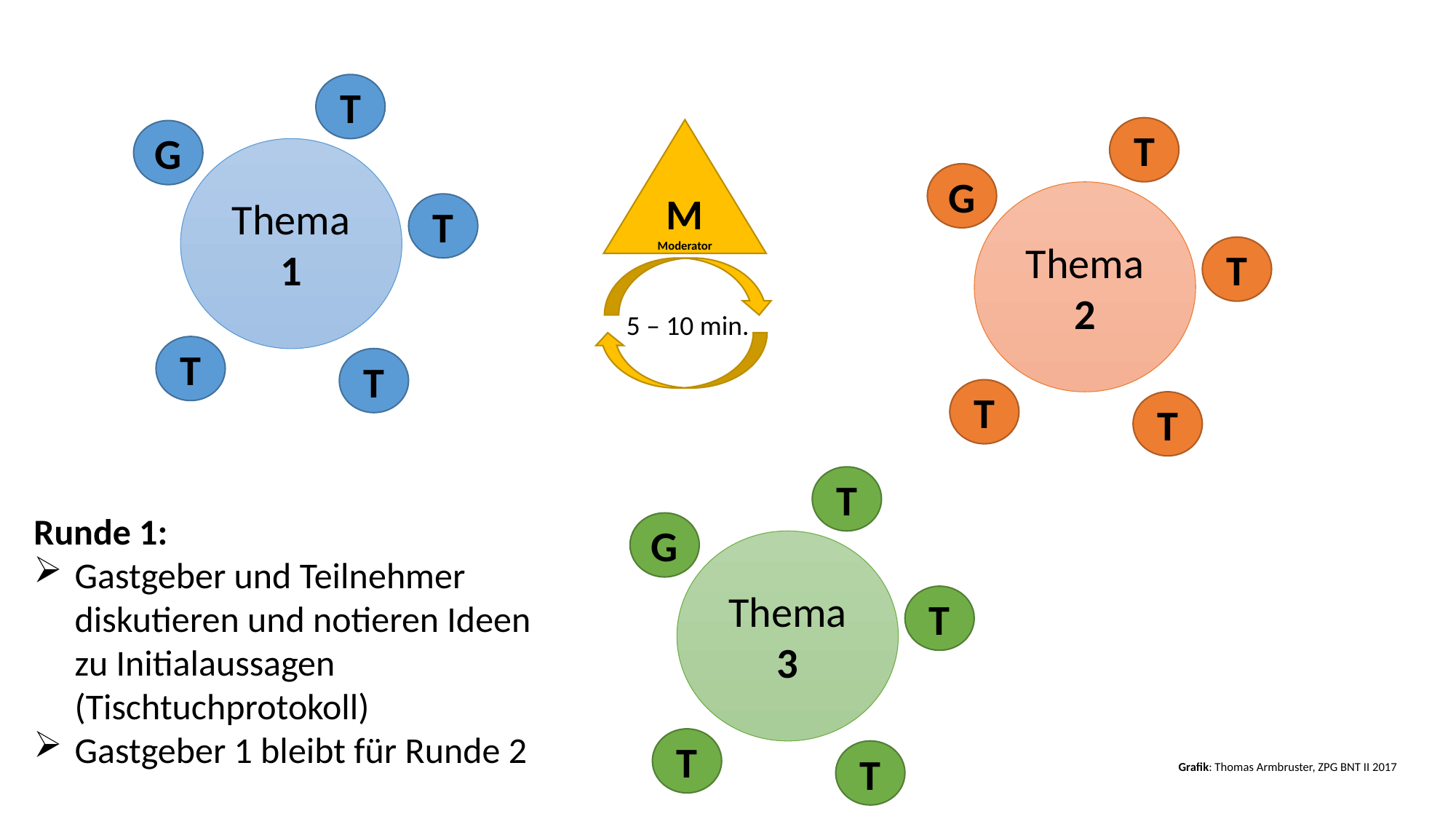

T
T
M
Moderator
G
Thema 1
G
Thema 2
T
T

5 – 10 min.

T
T
T
T
T
Runde 1:
Gastgeber und Teilnehmer diskutieren und notieren Ideen zu Initialaussagen (Tischtuchprotokoll)
Gastgeber 1 bleibt für Runde 2
G
Thema 3
T
T
T
Grafik: Thomas Armbruster, ZPG BNT II 2017